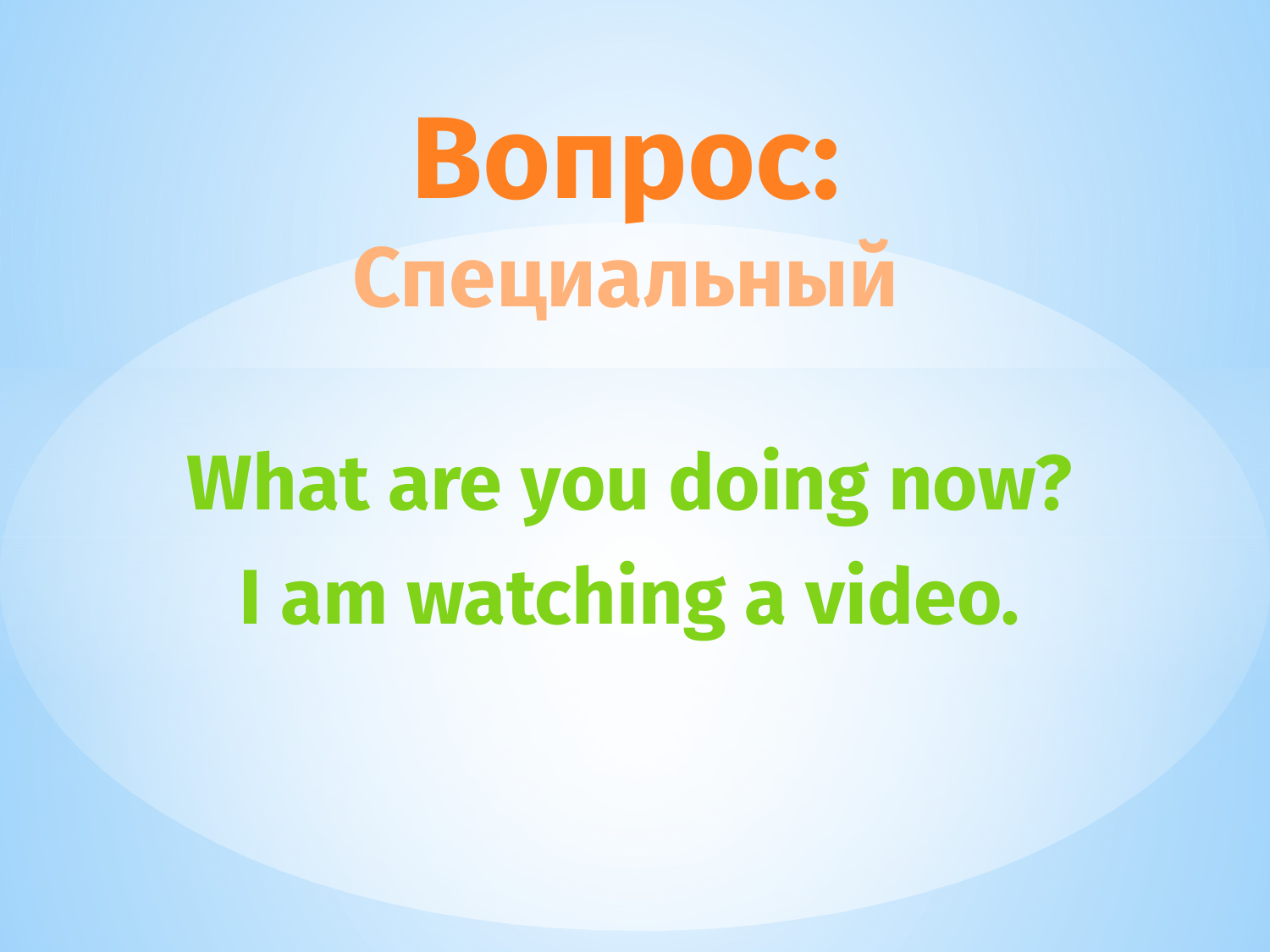

# Вопрос: Специальный
What are you doing now?
I am watching a video.